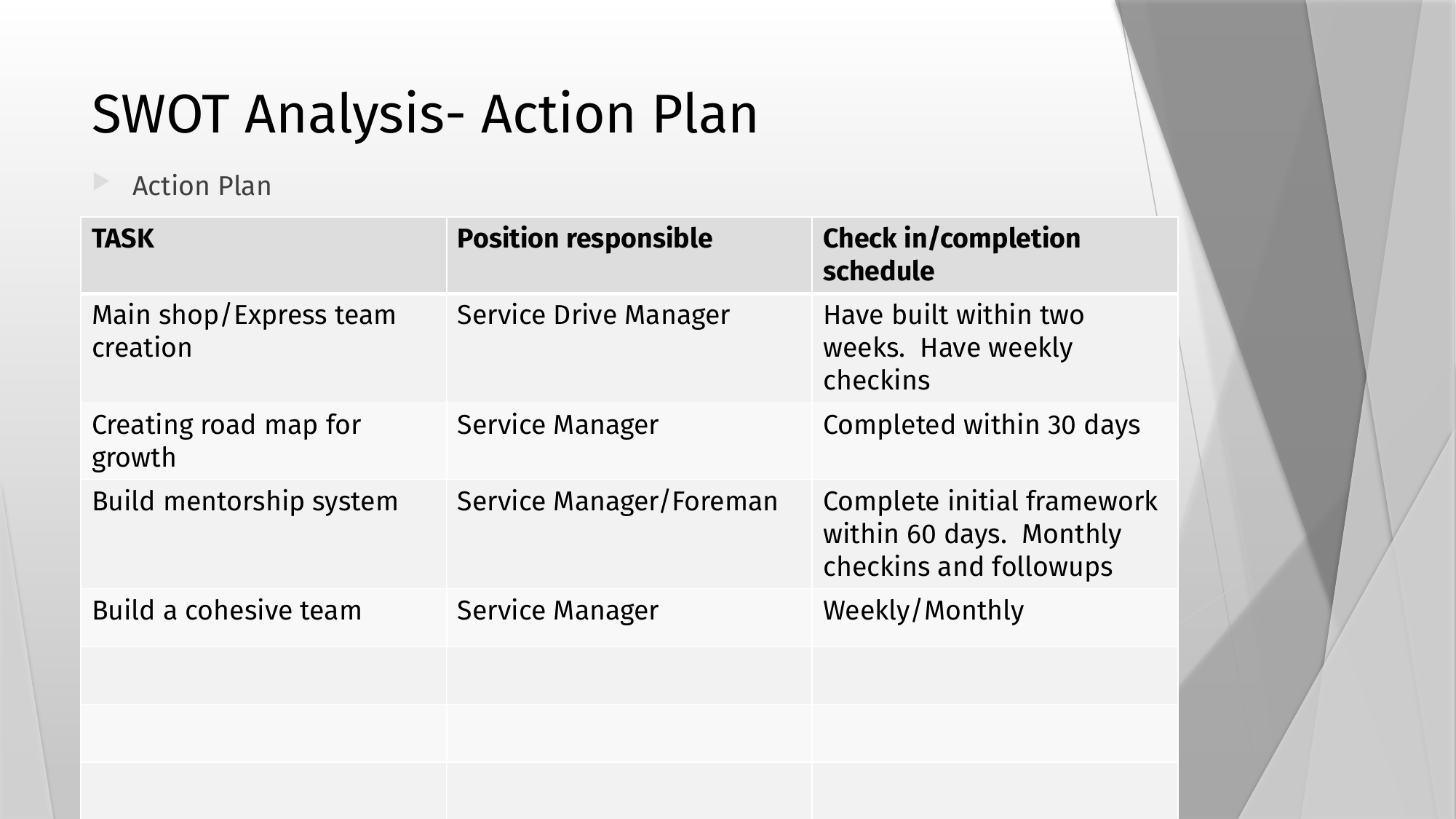

# SWOT Analysis- Action Plan
Action Plan

| TASK | Position responsible | Check in/completion schedule |
| --- | --- | --- |
| Main shop/Express team creation | Service Drive Manager | Have built within two weeks. Have weekly checkins |
| Creating road map for growth | Service Manager | Completed within 30 days |
| Build mentorship system | Service Manager/Foreman | Complete initial framework within 60 days. Monthly checkins and followups |
| Build a cohesive team | Service Manager | Weekly/Monthly |
|  |  |  |
|  |  |  |
|  |  |  |